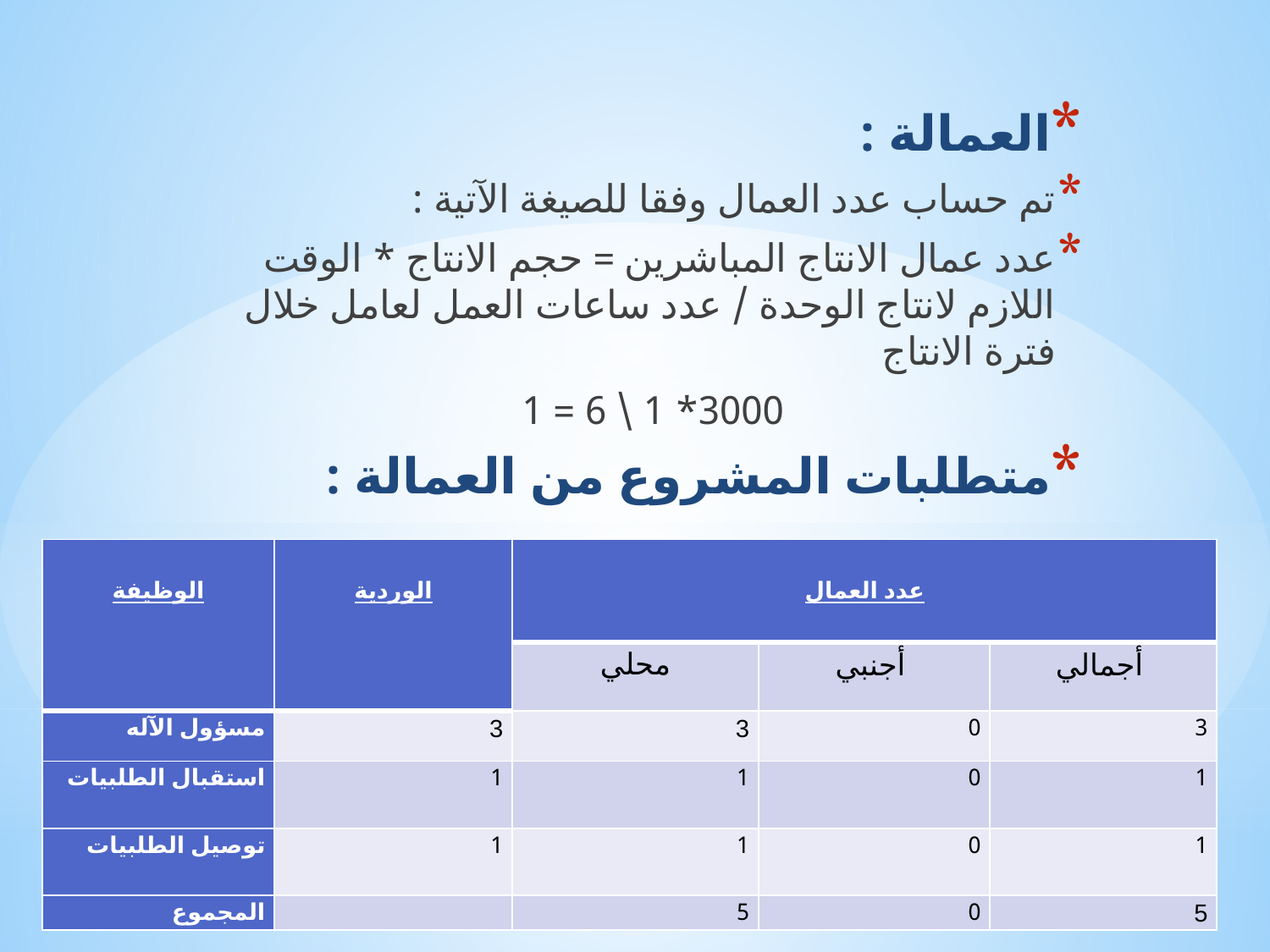

العمالة :
تم حساب عدد العمال وفقا للصيغة الآتية :
عدد عمال الانتاج المباشرين = حجم الانتاج * الوقت اللازم لانتاج الوحدة / عدد ساعات العمل لعامل خلال فترة الانتاج
3000* 1 \ 6 = 1

متطلبات المشروع من العمالة :

| الوظيفة | الوردية | عدد العمال |  |  |
| --- | --- | --- | --- | --- |
|  |  | محلي | أجنبي | أجمالي |
| مسؤول الآله | 3 | 3 | 0 | 3 |
| استقبال الطلبيات | 1 | 1 | 0 | 1 |
| توصيل الطلبيات | 1 | 1 | 0 | 1 |
| المجموع |  | 5 | 0 | 5 |